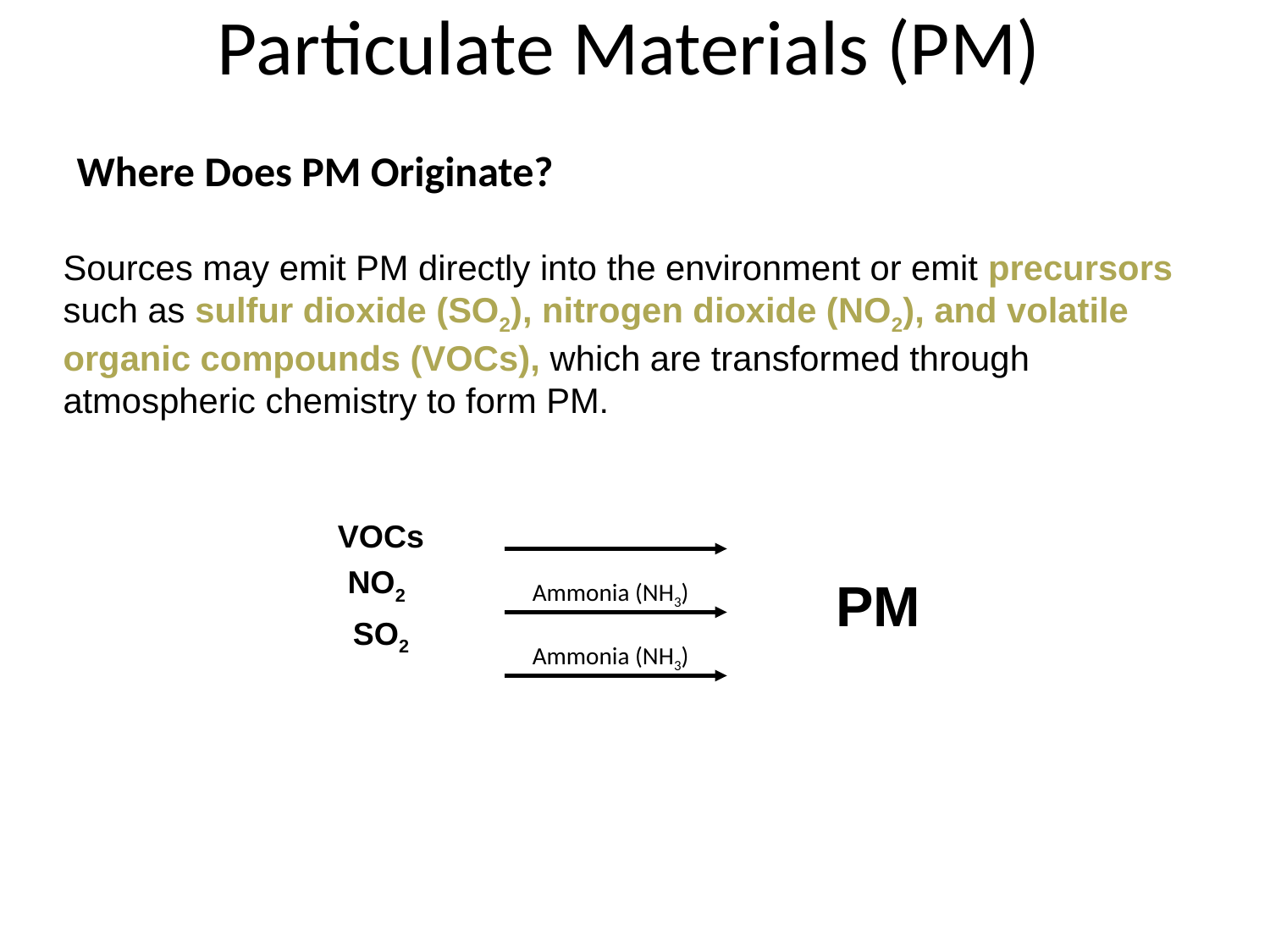

# Particulate Materials (PM)
Where Does PM Originate?
Sources may emit PM directly into the environment or emit precursors such as sulfur dioxide (SO2), nitrogen dioxide (NO2), and volatile organic compounds (VOCs), which are transformed through atmospheric chemistry to form PM.
VOCs
NO2
SO2

PM
Ammonia (NH3)

Ammonia (NH3)